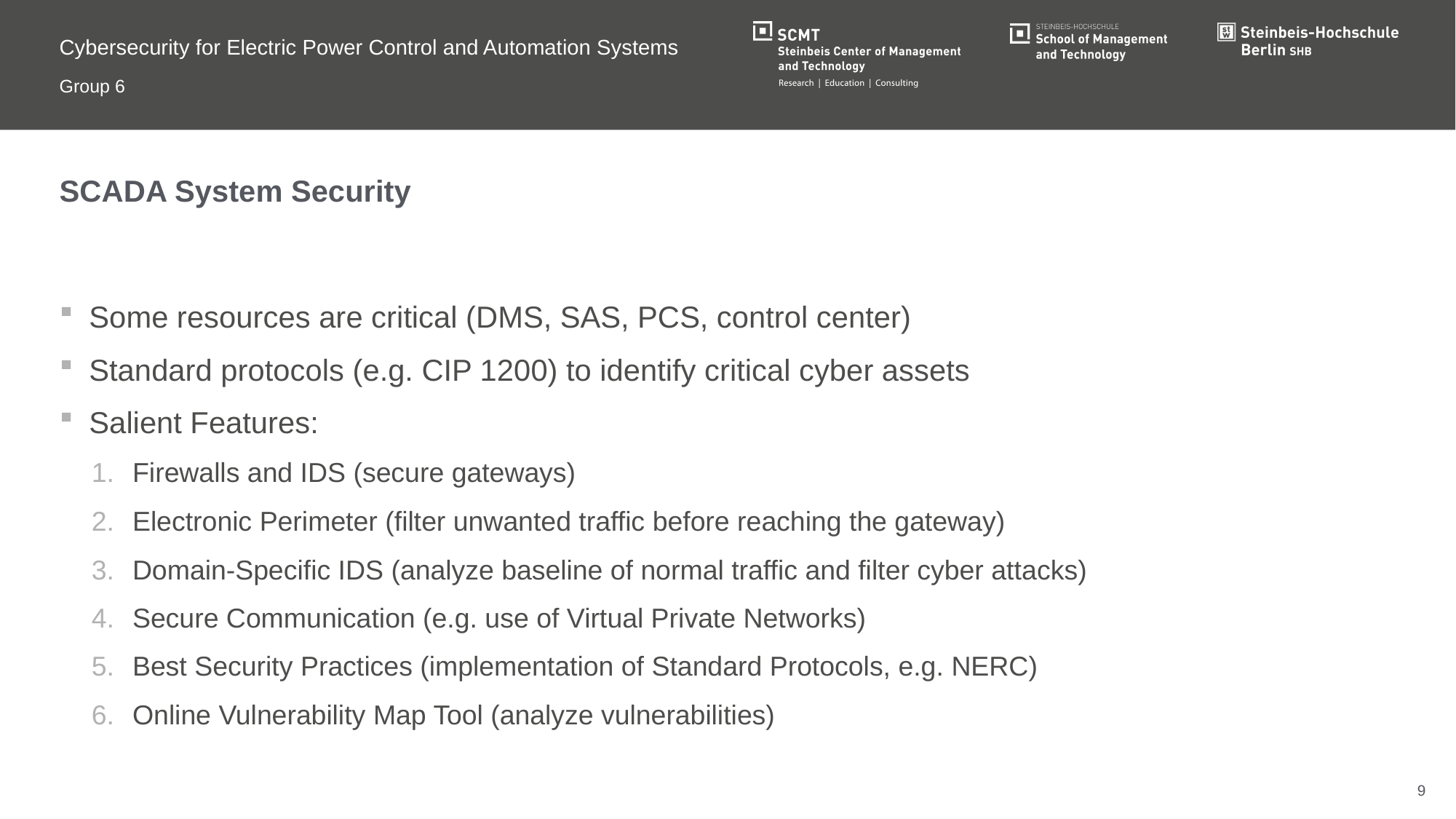

Cybersecurity for Electric Power Control and Automation Systems

Group 6
SCADA System Security
Some resources are critical (DMS, SAS, PCS, control center)
Standard protocols (e.g. CIP 1200) to identify critical cyber assets
Salient Features:
Firewalls and IDS (secure gateways)
Electronic Perimeter (filter unwanted traffic before reaching the gateway)
Domain-Specific IDS (analyze baseline of normal traffic and filter cyber attacks)
Secure Communication (e.g. use of Virtual Private Networks)
Best Security Practices (implementation of Standard Protocols, e.g. NERC)
Online Vulnerability Map Tool (analyze vulnerabilities)